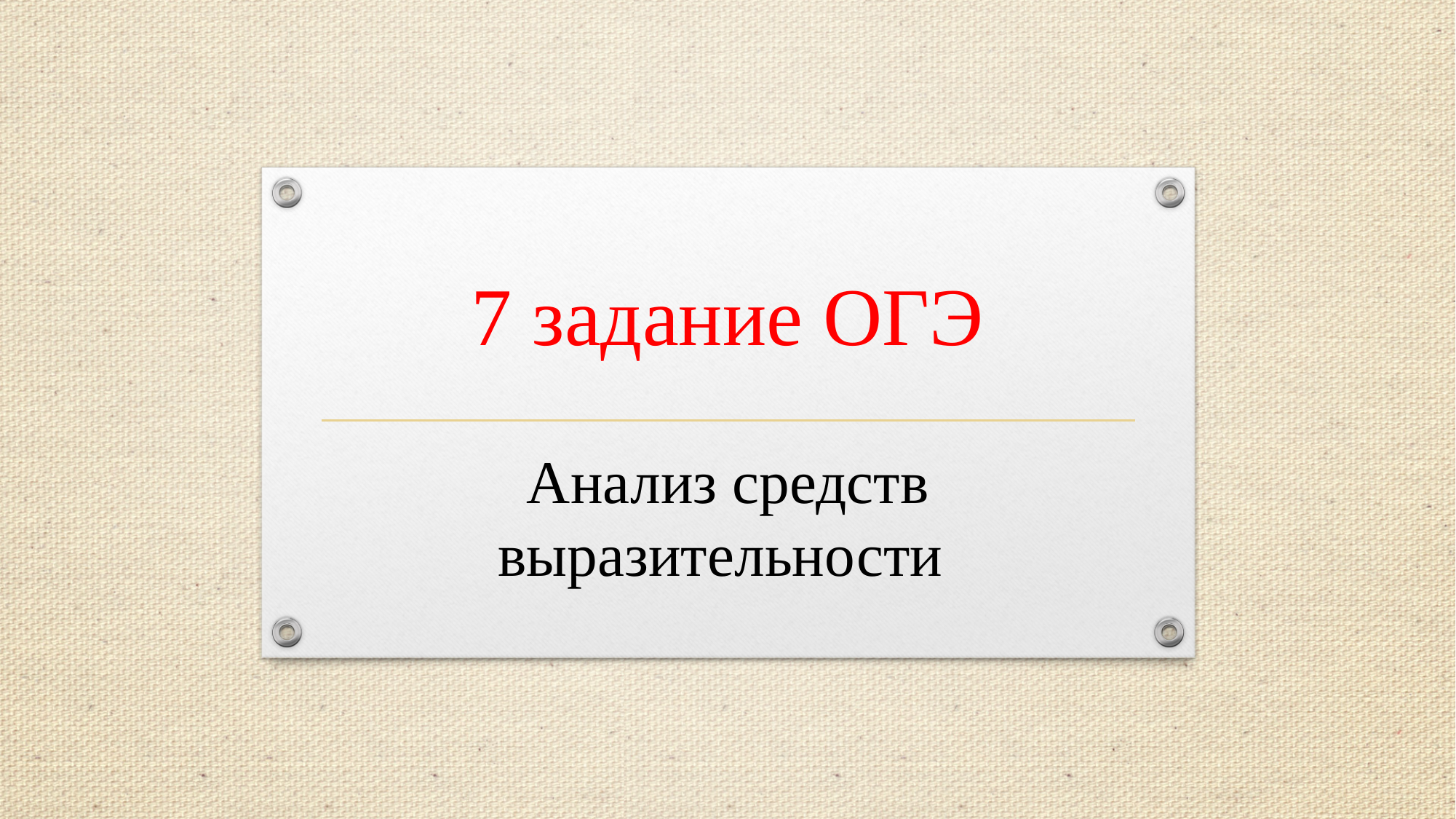

# 7 задание ОГЭ
Анализ средств выразительности